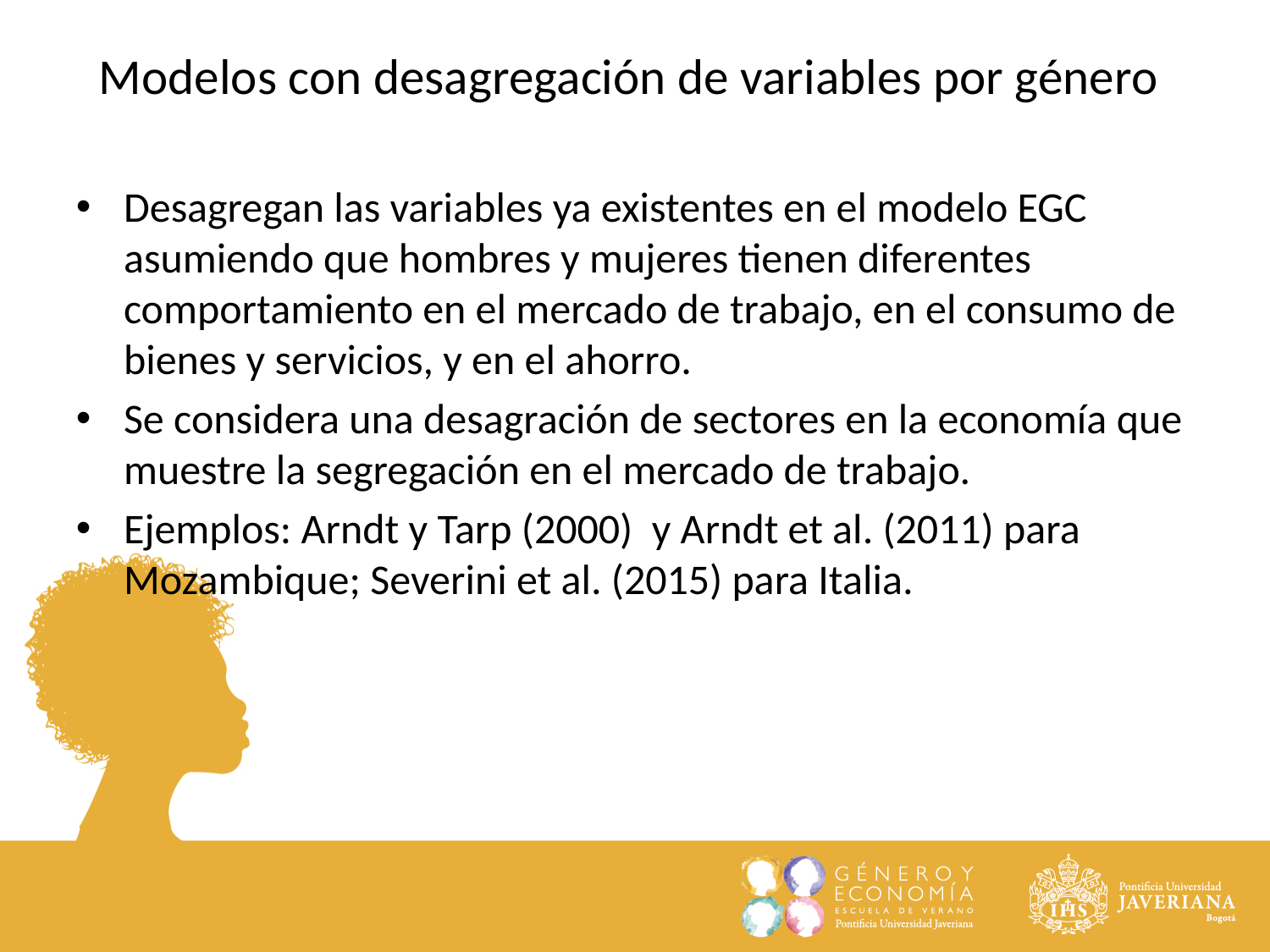

Modelos con desagregación de variables por género
Desagregan las variables ya existentes en el modelo EGC asumiendo que hombres y mujeres tienen diferentes comportamiento en el mercado de trabajo, en el consumo de bienes y servicios, y en el ahorro.
Se considera una desagración de sectores en la economía que muestre la segregación en el mercado de trabajo.
Ejemplos: Arndt y Tarp (2000)  y Arndt et al. (2011) para Mozambique; Severini et al. (2015) para Italia.